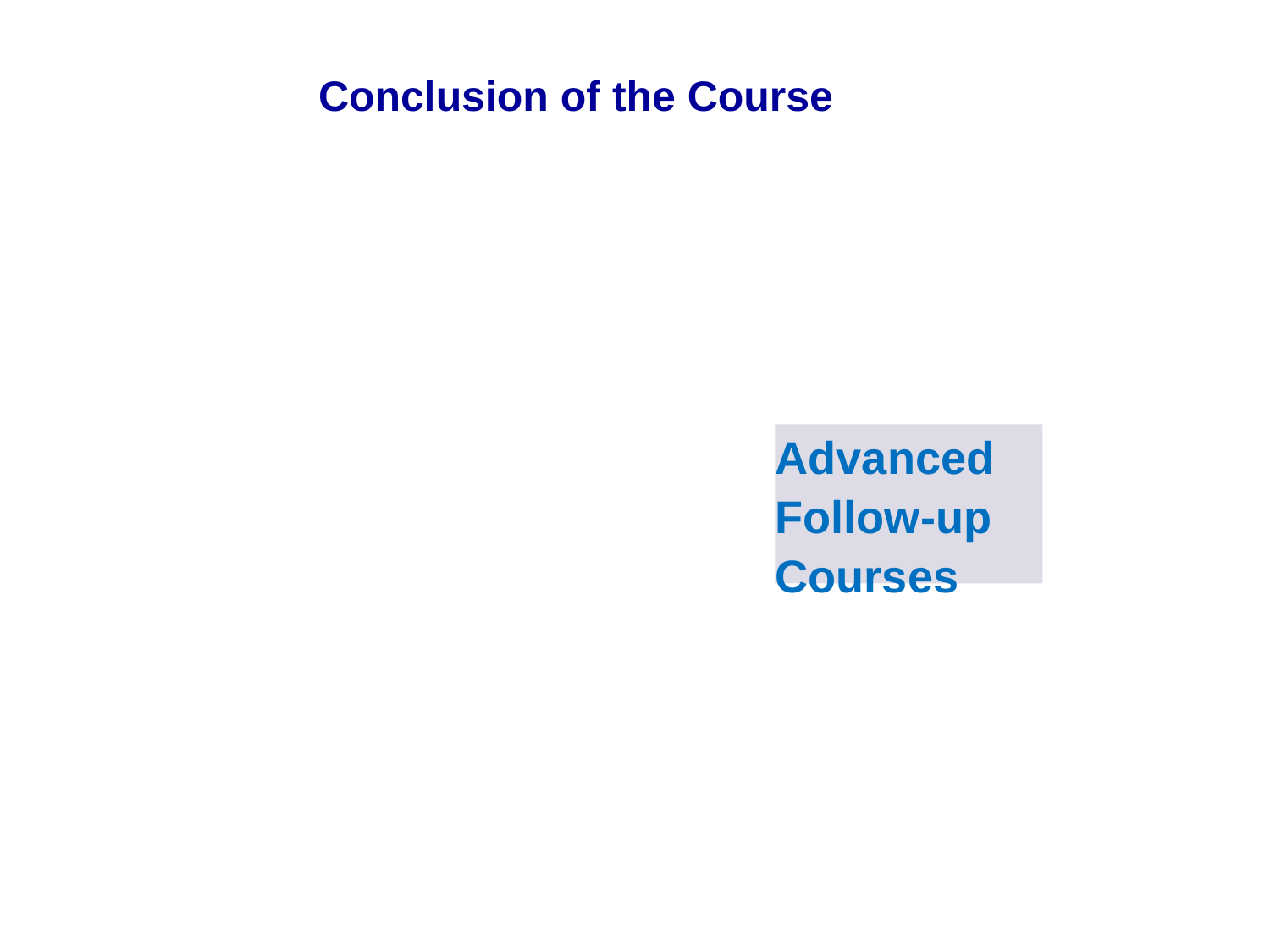

Conclusion of the Course
Advanced
Follow-up
Courses